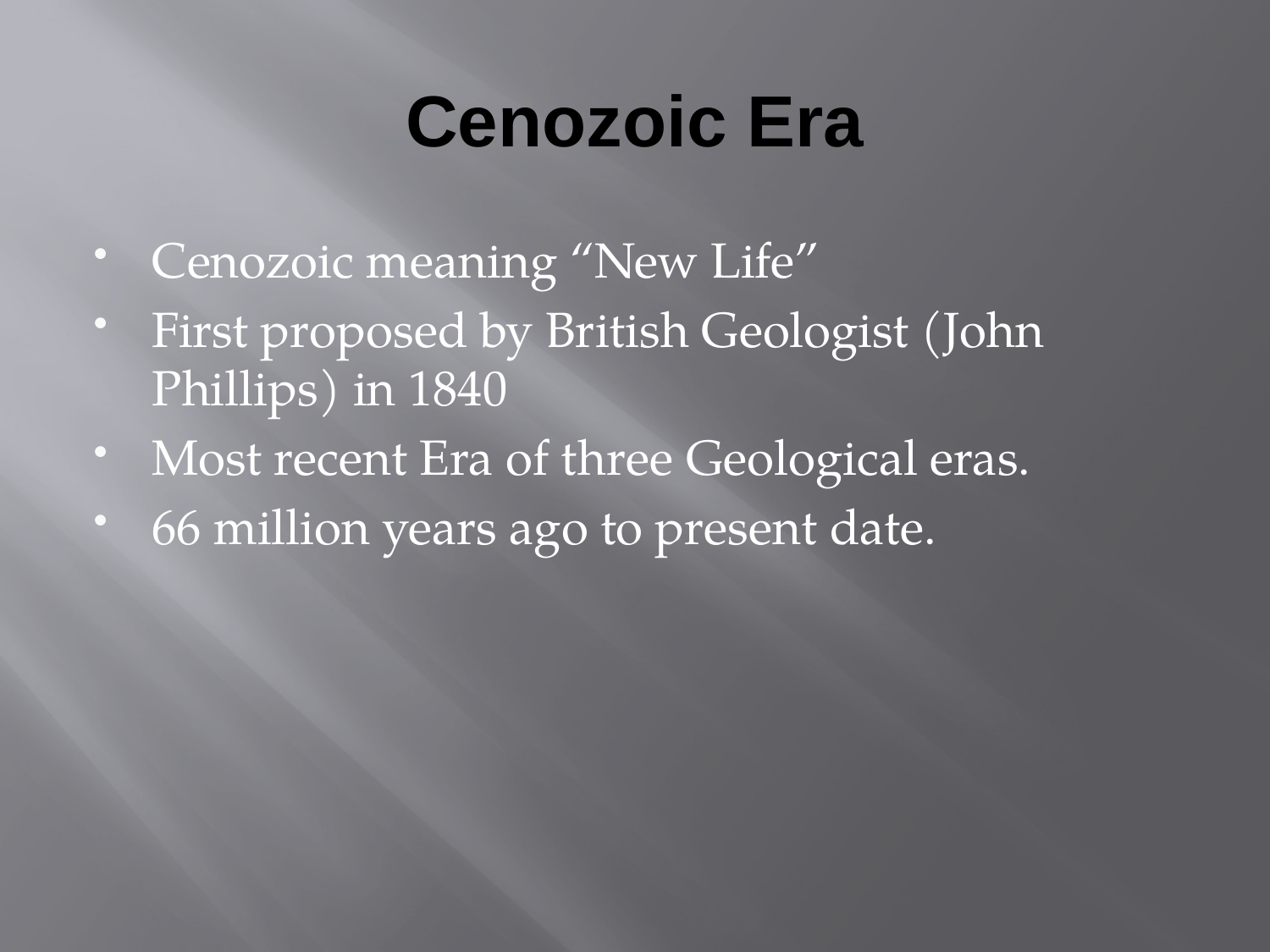

# Cenozoic Era
Cenozoic meaning “New Life”
First proposed by British Geologist (John Phillips) in 1840
Most recent Era of three Geological eras.
66 million years ago to present date.